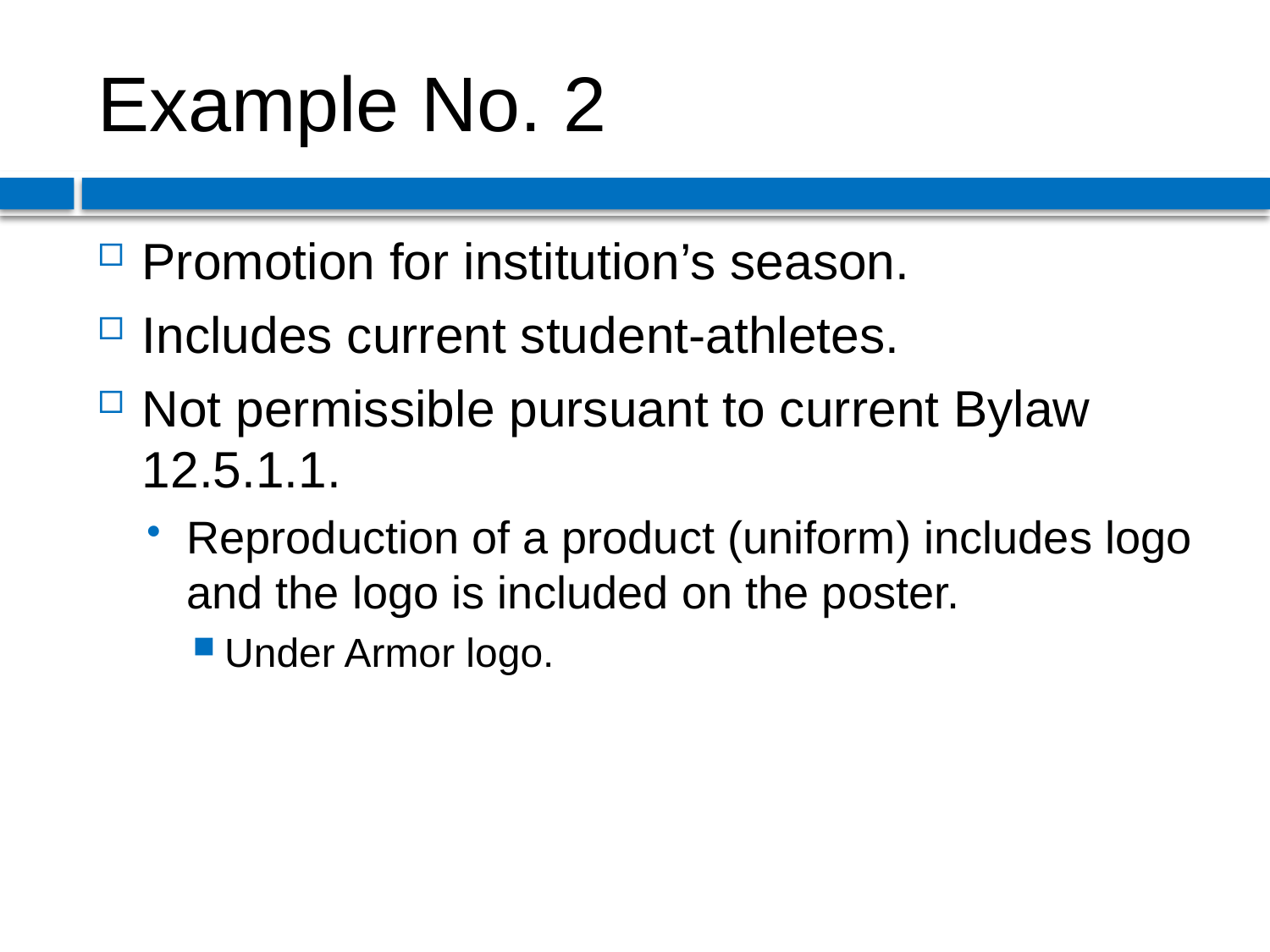

# Example No. 2
Promotion for institution’s season.
Includes current student-athletes.
Not permissible pursuant to current Bylaw 12.5.1.1.
Reproduction of a product (uniform) includes logo and the logo is included on the poster.
Under Armor logo.